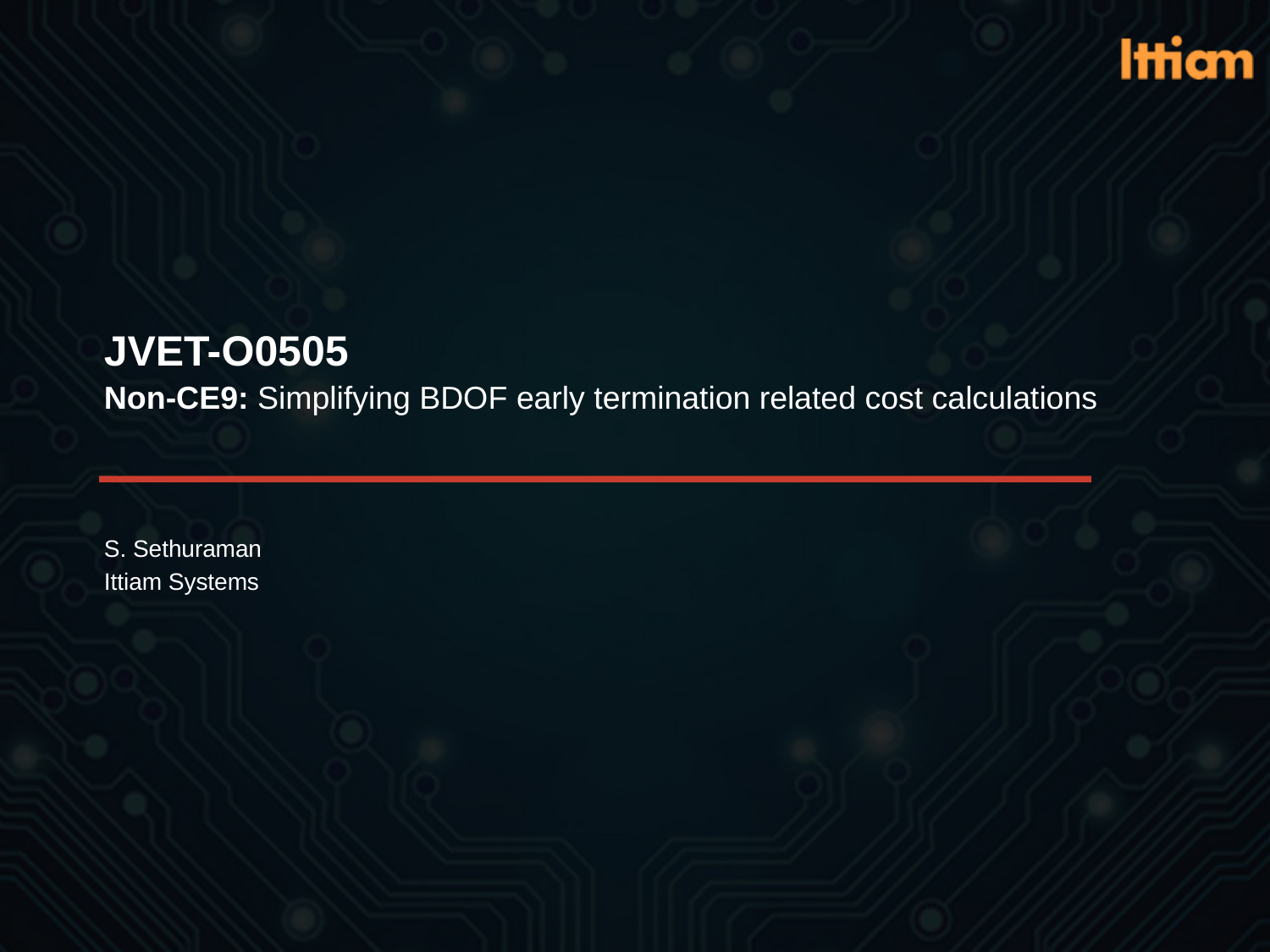

# JVET-O0505 Non-CE9: Simplifying BDOF early termination related cost calculations
S. Sethuraman
Ittiam Systems